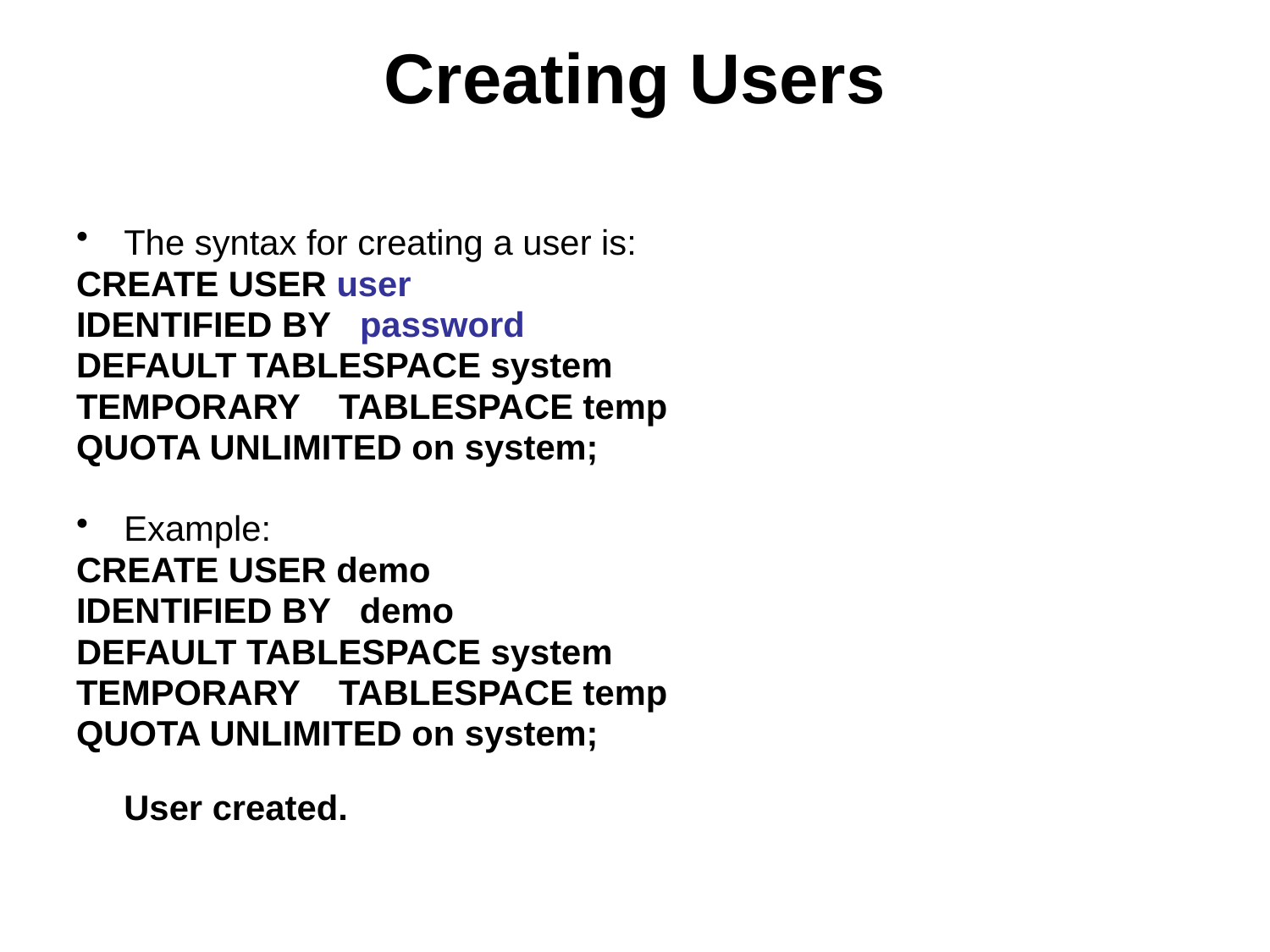

# Creating Users
The syntax for creating a user is:
CREATE USER user
IDENTIFIED BY   password
DEFAULT TABLESPACE system
TEMPORARY    TABLESPACE temp
QUOTA UNLIMITED on system;

Example:
CREATE USER demo
IDENTIFIED BY   demo
DEFAULT TABLESPACE system
TEMPORARY    TABLESPACE temp
QUOTA UNLIMITED on system;
User created.